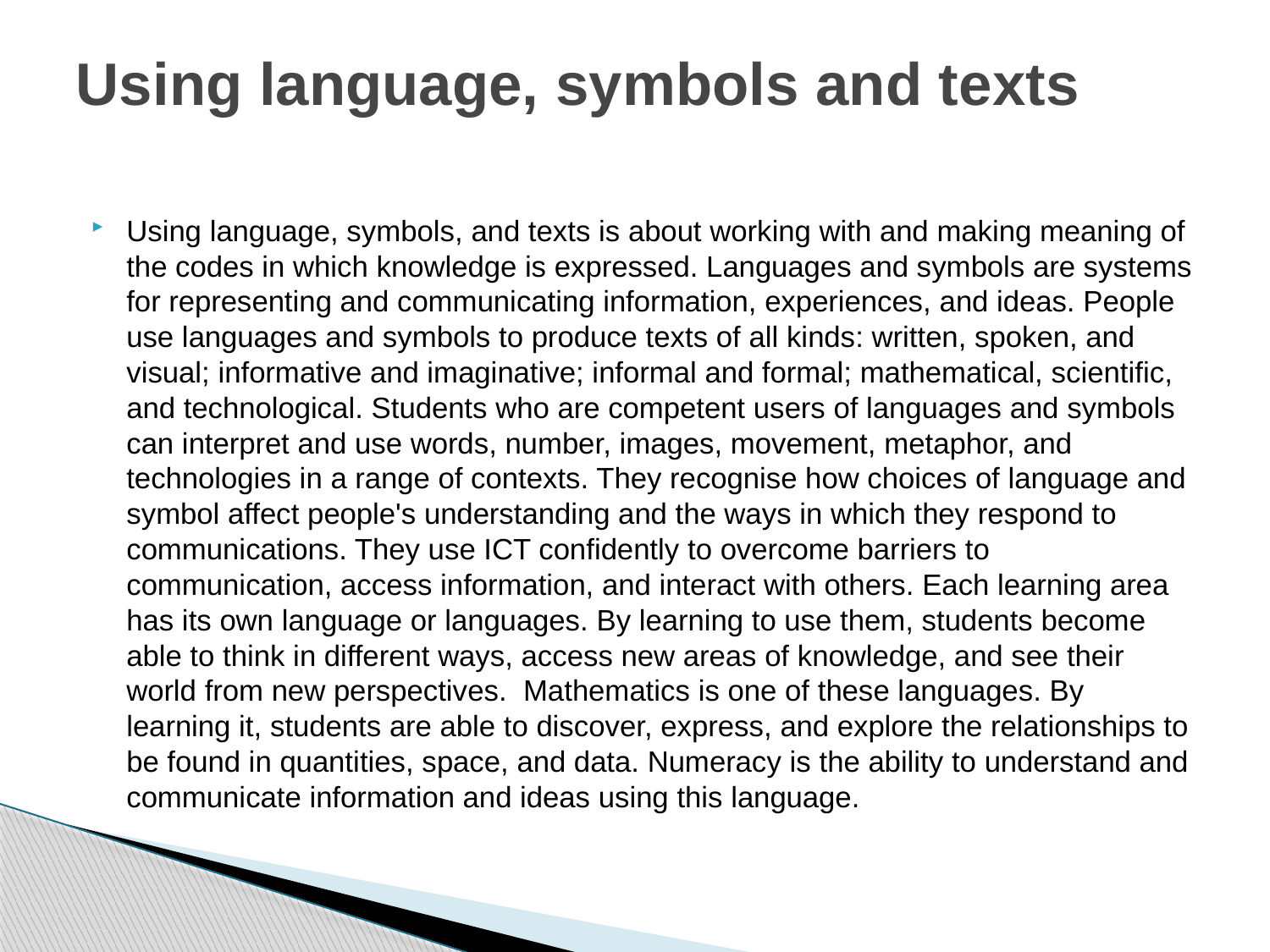

# Using language, symbols and texts
Using language, symbols, and texts is about working with and making meaning of the codes in which knowledge is expressed. Languages and symbols are systems for representing and communicating information, experiences, and ideas. People use languages and symbols to produce texts of all kinds: written, spoken, and visual; informative and imaginative; informal and formal; mathematical, scientific, and technological. Students who are competent users of languages and symbols can interpret and use words, number, images, movement, metaphor, and technologies in a range of contexts. They recognise how choices of language and symbol affect people's understanding and the ways in which they respond to communications. They use ICT confidently to overcome barriers to communication, access information, and interact with others. Each learning area has its own language or languages. By learning to use them, students become able to think in different ways, access new areas of knowledge, and see their world from new perspectives.  Mathematics is one of these languages. By learning it, students are able to discover, express, and explore the relationships to be found in quantities, space, and data. Numeracy is the ability to understand and communicate information and ideas using this language.